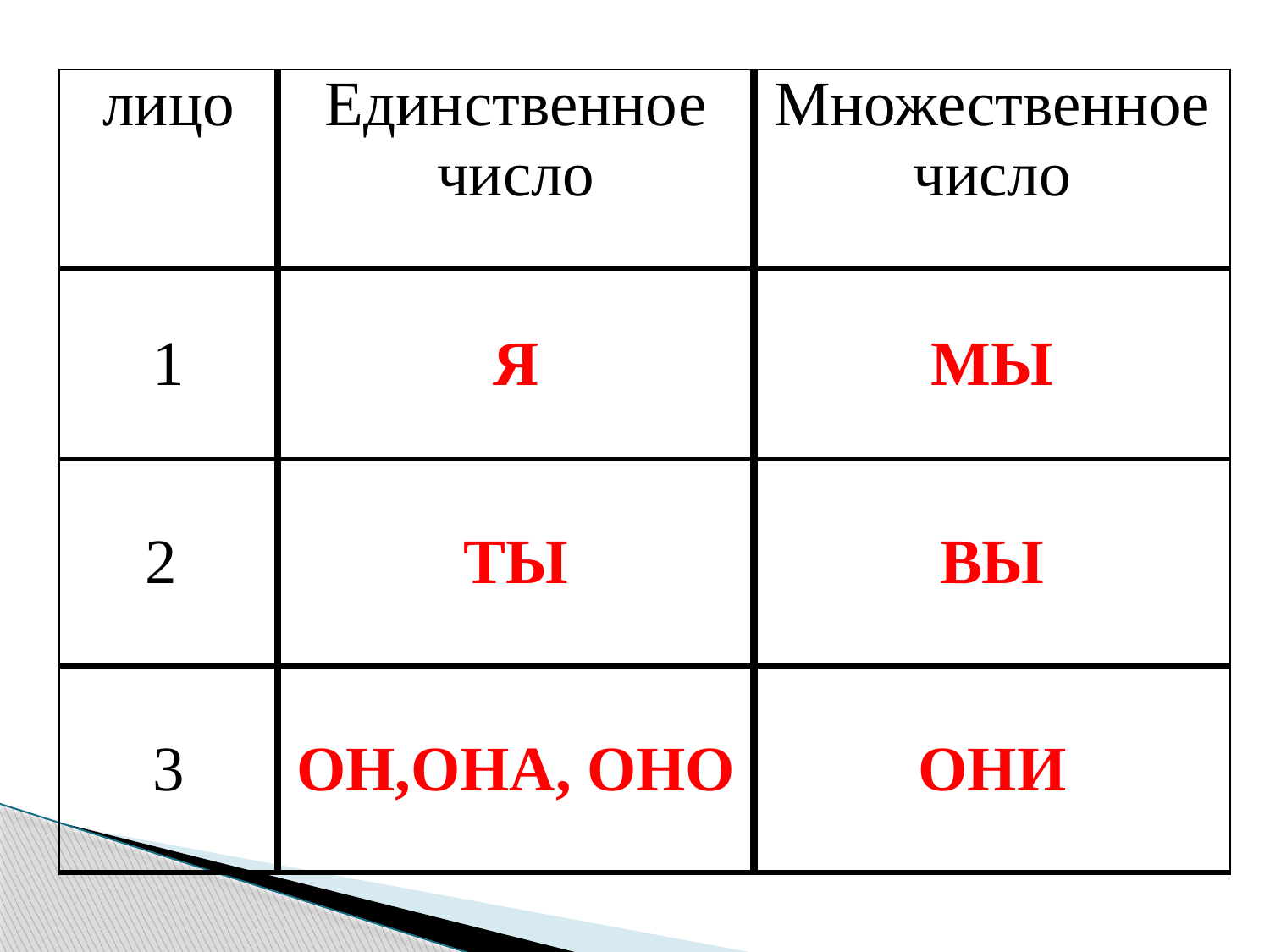

| лицо | Единственное число | Множественное число |
| --- | --- | --- |
| 1 | Я | МЫ |
| 2 | ТЫ | ВЫ |
| 3 | ОН,ОНА, ОНО | ОНИ |